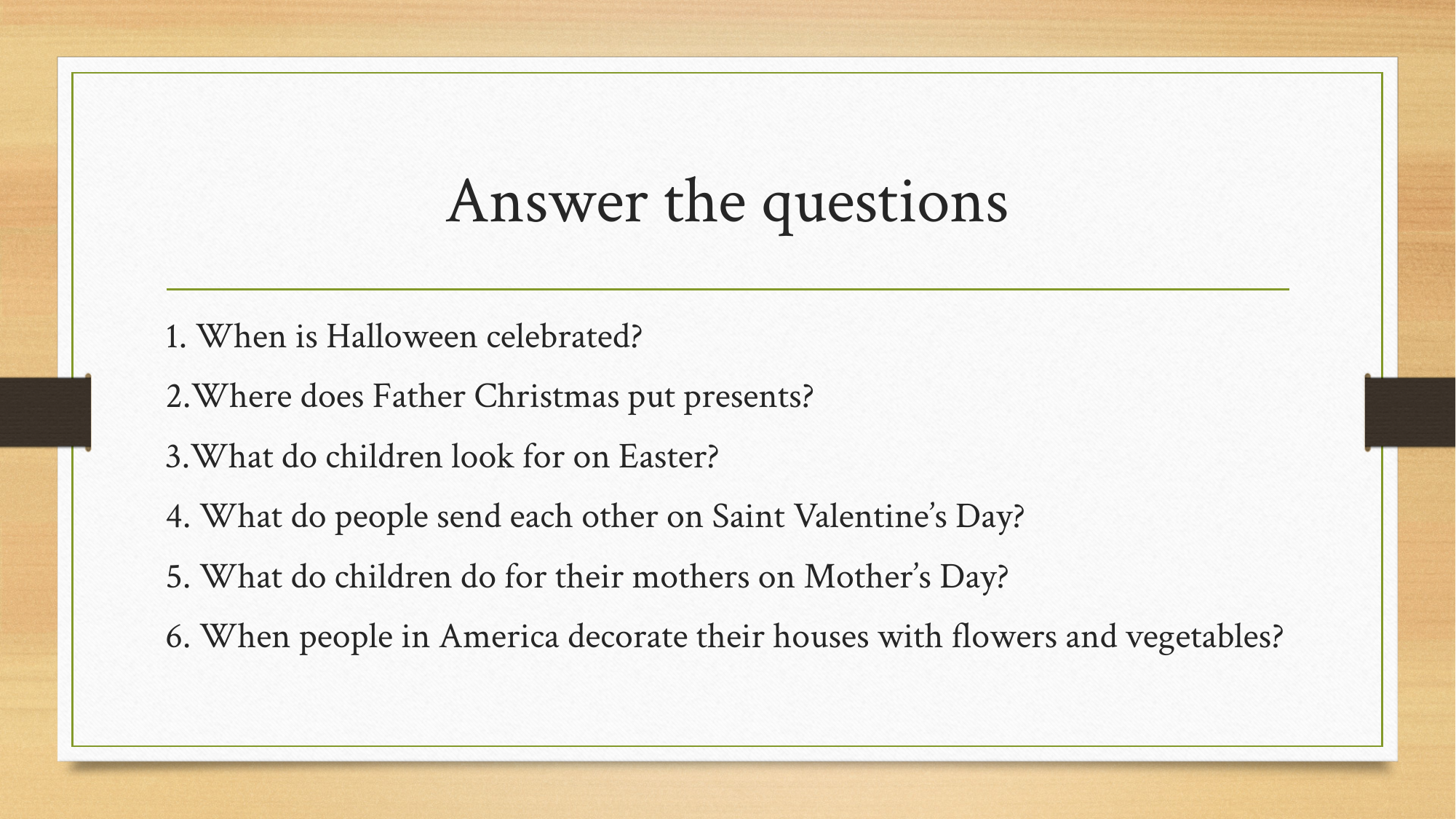

# Answer the questions
1. When is Halloween celebrated?
2.Where does Father Christmas put presents?
3.What do children look for on Easter?
4. What do people send each other on Saint Valentine’s Day?
5. What do children do for their mothers on Mother’s Day?
6. When people in America decorate their houses with flowers and vegetables?